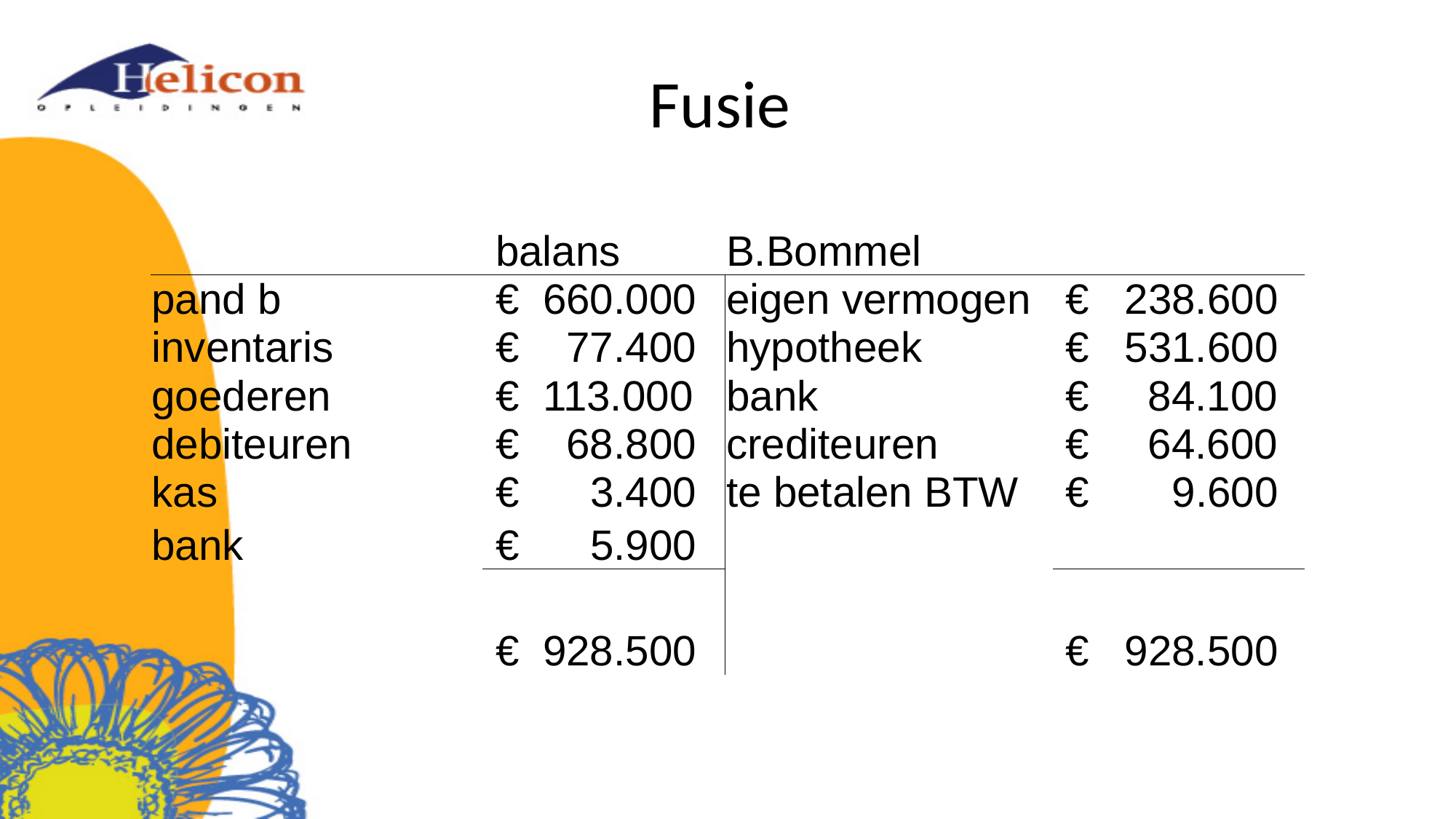

# Fusie
|  | balans | B.Bommel |  |
| --- | --- | --- | --- |
| pand b | € 660.000 | eigen vermogen | € 238.600 |
| inventaris | € 77.400 | hypotheek | € 531.600 |
| goederen | € 113.000 | bank | € 84.100 |
| debiteuren | € 68.800 | crediteuren | € 64.600 |
| kas | € 3.400 | te betalen BTW | € 9.600 |
| bank | € 5.900 |  |  |
|  |  |  |  |
|  | € 928.500 |  | € 928.500 |